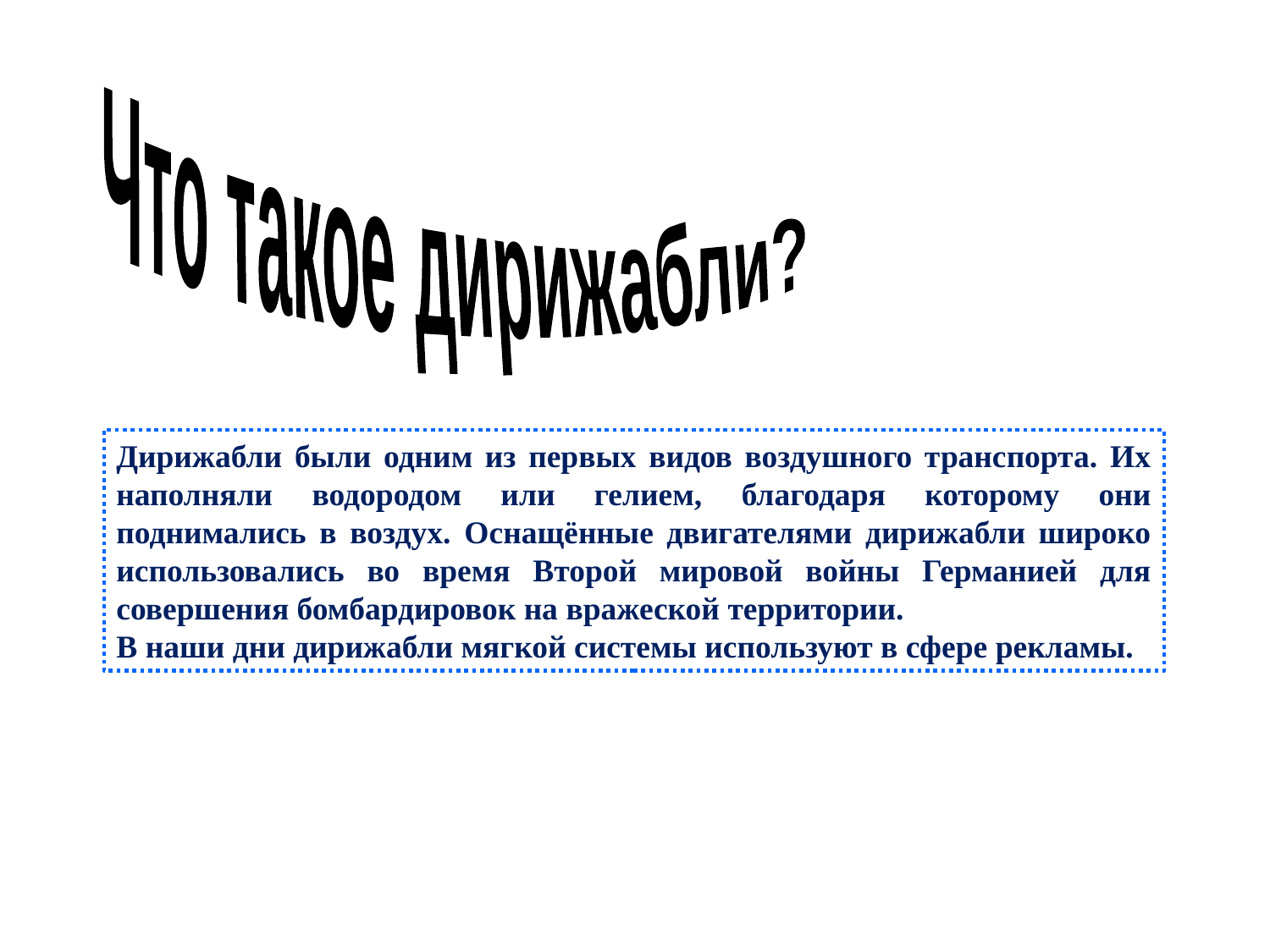

Что такое дирижабли?
Дирижабли были одним из первых видов воздушного транспорта. Их наполняли водородом или гелием, благодаря которому они поднимались в воздух. Оснащённые двигателями дирижабли широко использовались во время Второй мировой войны Германией для совершения бомбардировок на вражеской территории.
В наши дни дирижабли мягкой системы используют в сфере рекламы.